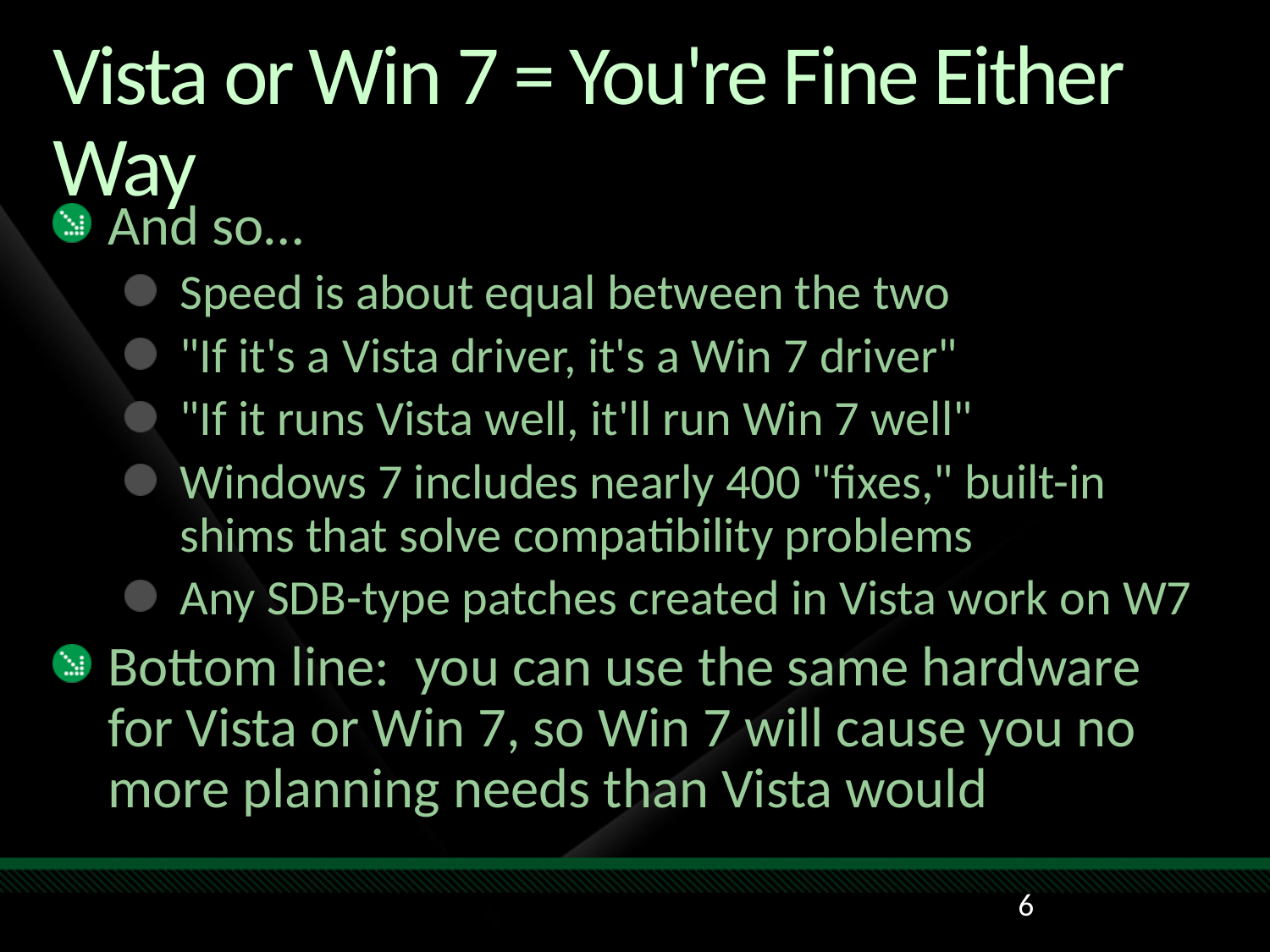

# Vista or Win 7 = You're Fine Either Way
And so…
Speed is about equal between the two
"If it's a Vista driver, it's a Win 7 driver"
"If it runs Vista well, it'll run Win 7 well"
Windows 7 includes nearly 400 "fixes," built-in shims that solve compatibility problems
Any SDB-type patches created in Vista work on W7
Bottom line:  you can use the same hardware for Vista or Win 7, so Win 7 will cause you no more planning needs than Vista would
6